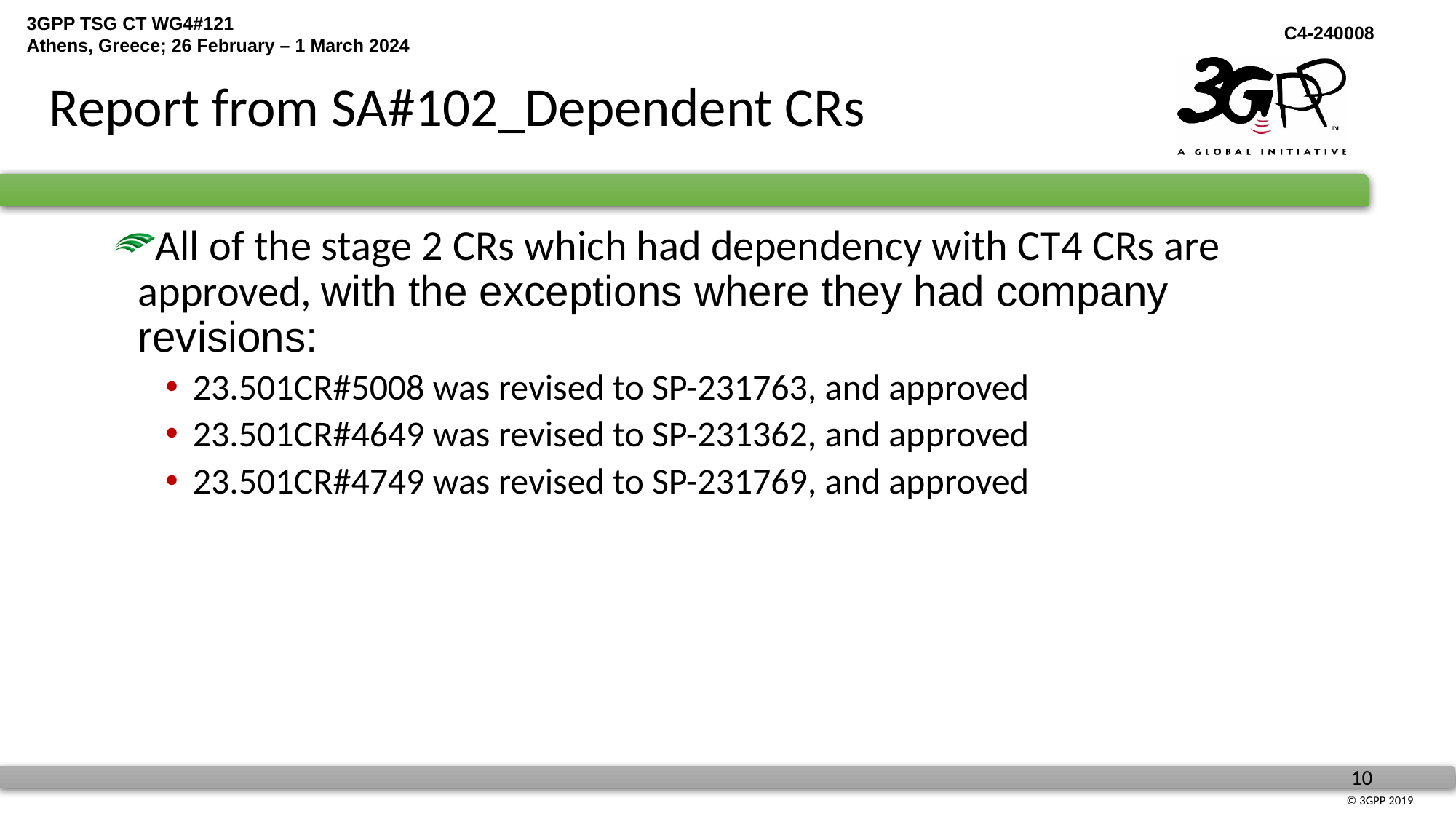

# Report from SA#102_Dependent CRs
All of the stage 2 CRs which had dependency with CT4 CRs are approved, with the exceptions where they had company revisions:
23.501CR#5008 was revised to SP-231763, and approved
23.501CR#4649 was revised to SP-231362, and approved
23.501CR#4749 was revised to SP-231769, and approved